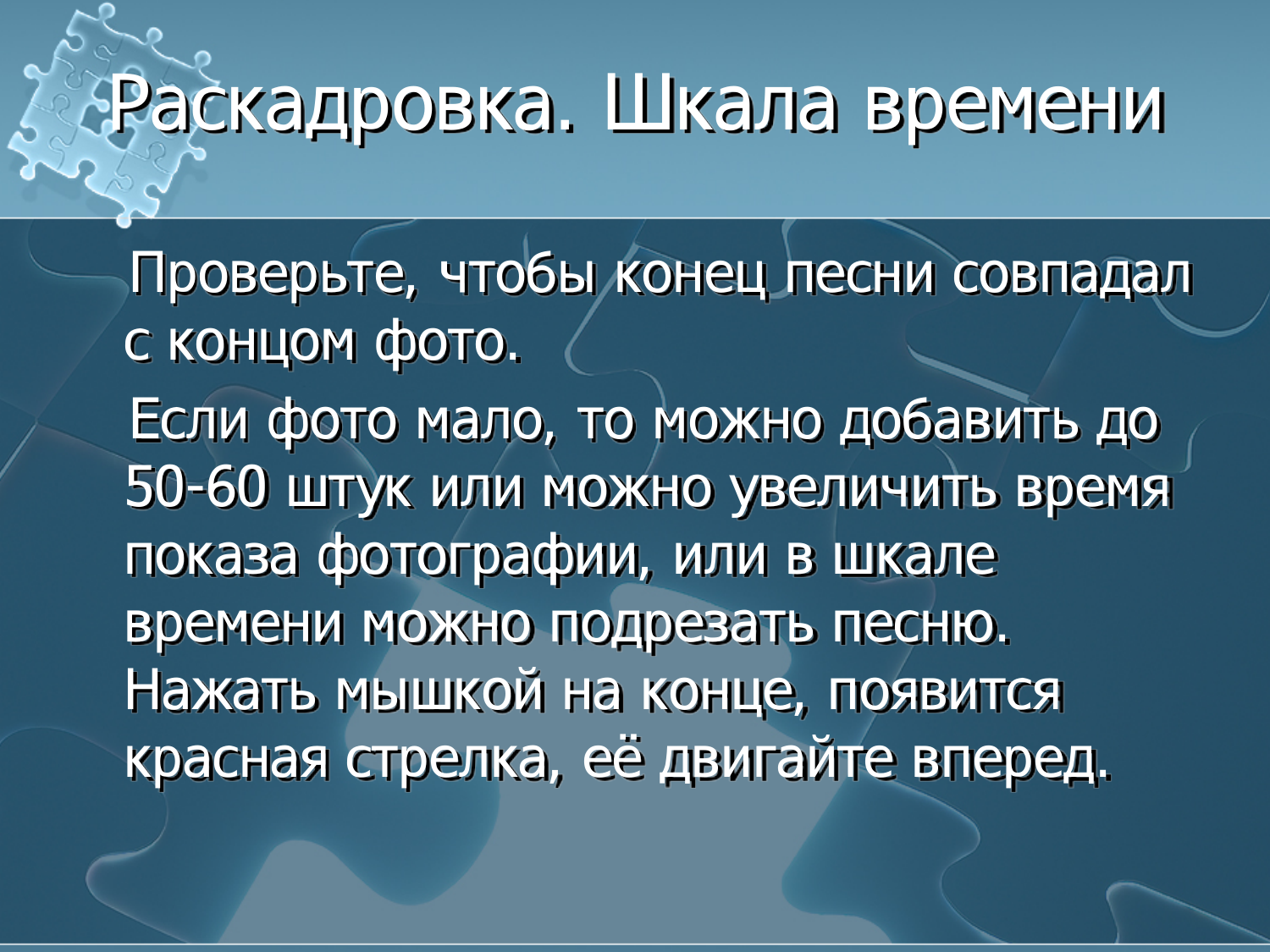

Раскадровка. Шкала времени

   Проверьте, чтобы конец песни совпадал с концом фото.
   Если фото мало, то можно добавить до 50-60 штук или можно увеличить время показа фотографии, или в шкале времени можно подрезать песню. Нажать мышкой на конце, появится красная стрелка, её двигайте вперед.